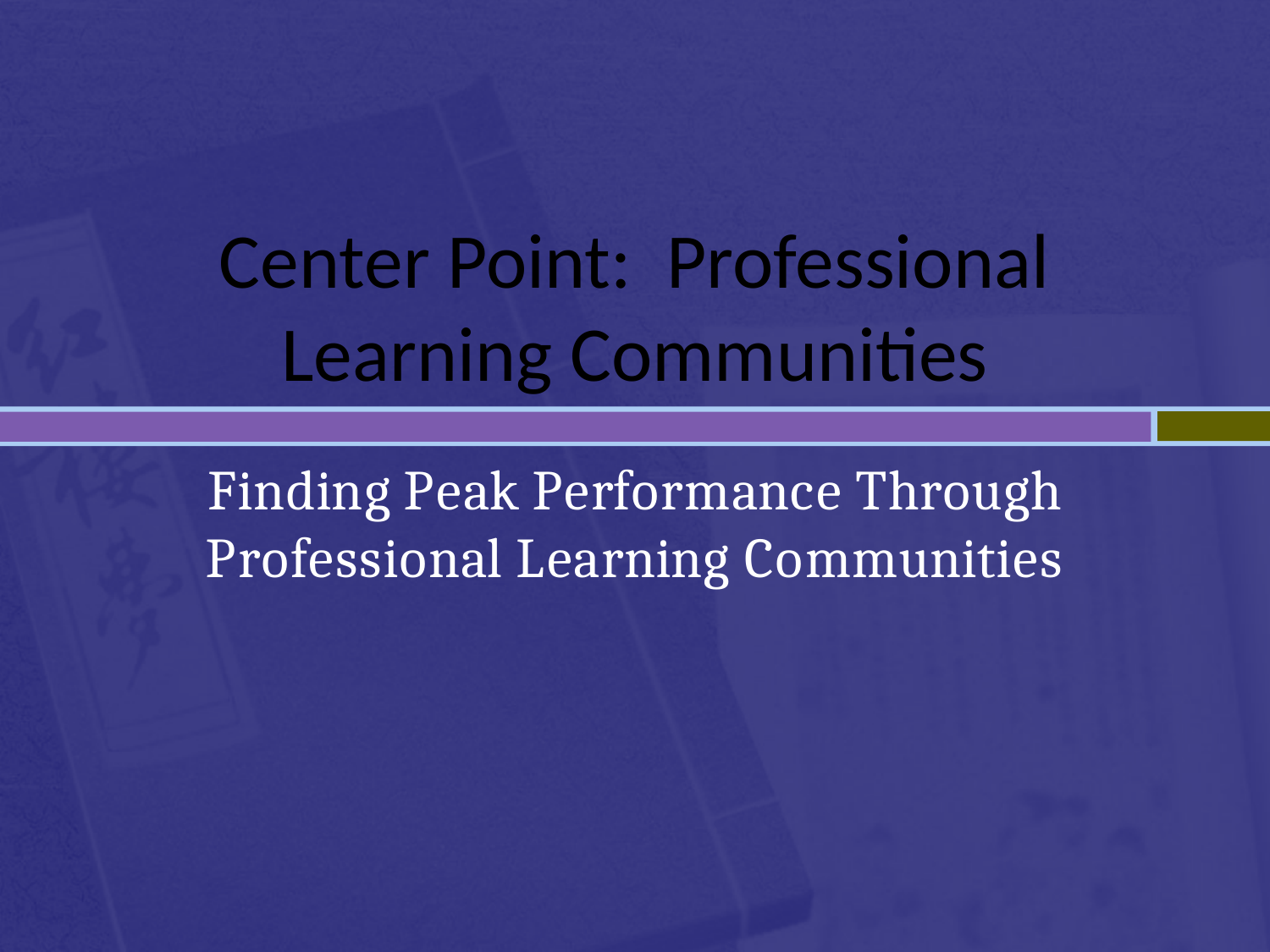

# Center Point:  Professional Learning Communities
Finding Peak Performance Through Professional Learning Communities